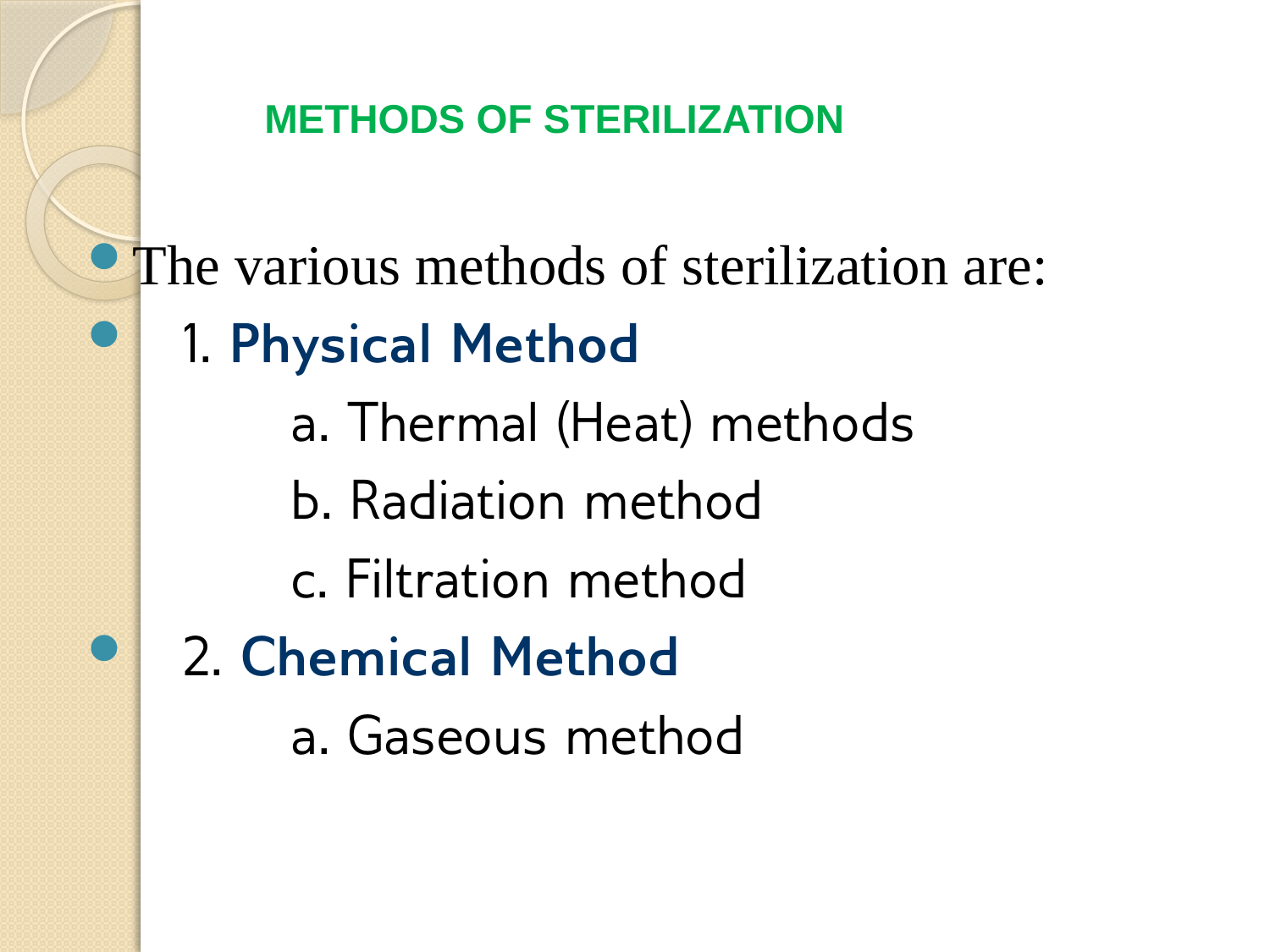

# METHODS OF STERILIZATION
The various methods of sterilization are:
   1. Physical Method
            a. Thermal (Heat) methods
            b. Radiation method
            c. Filtration method
   2. Chemical Method
            a. Gaseous method